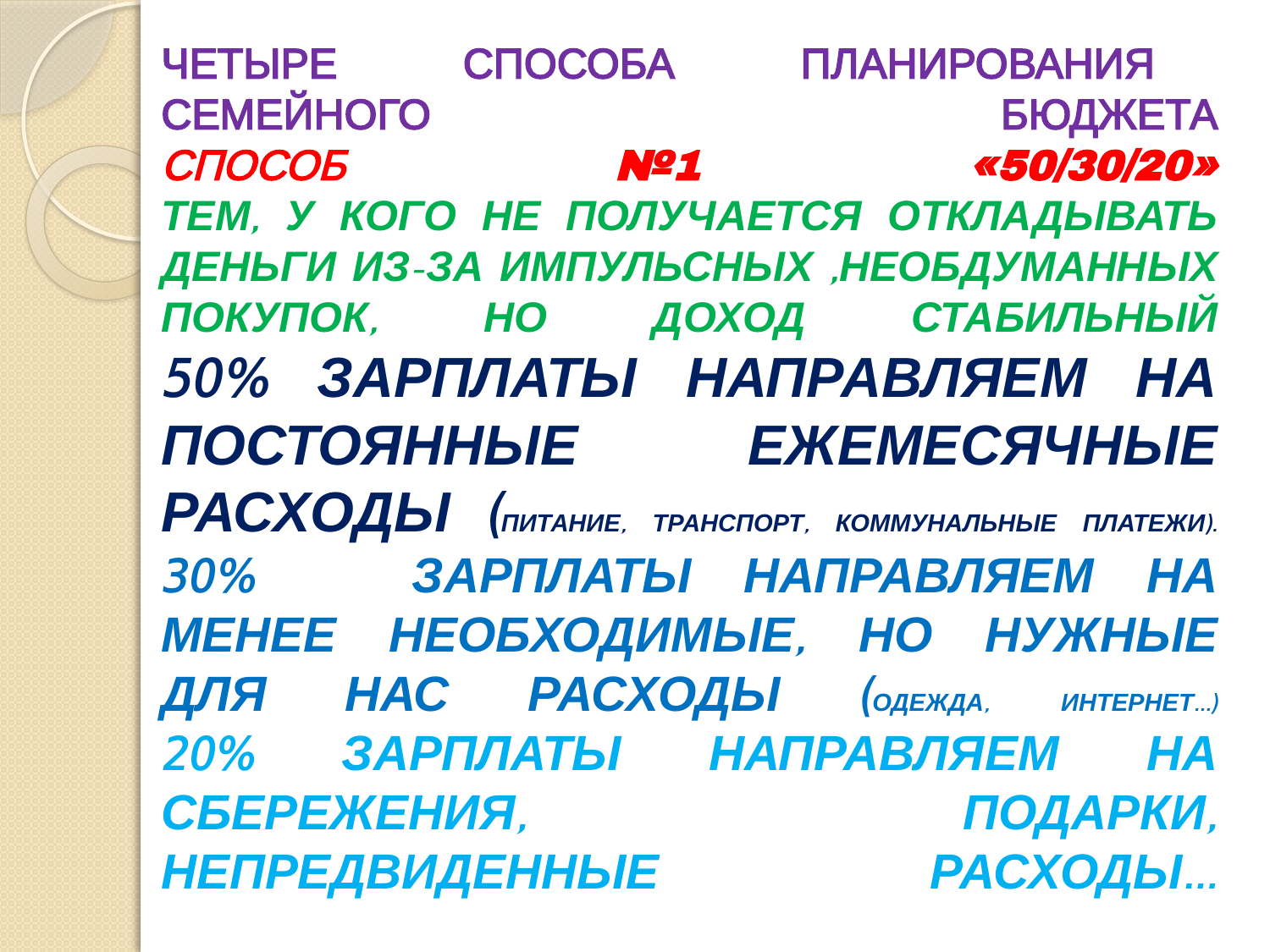

ЧЕТЫРЕ  СПОСОБА  ПЛАНИРОВАНИЯ  СЕМЕЙНОГО БЮДЖЕТА
СПОСОБ №1 «50/30/20»
ТЕМ, У КОГО НЕ ПОЛУЧАЕТСЯ ОТКЛАДЫВАТЬ ДЕНЬГИ ИЗ-ЗА ИМПУЛЬСНЫХ ,НЕОБДУМАННЫХ ПОКУПОК, НО ДОХОД СТАБИЛЬНЫЙ
50% ЗАРПЛАТЫ НАПРАВЛЯЕМ НА ПОСТОЯННЫЕ ЕЖЕМЕСЯЧНЫЕ РАСХОДЫ (ПИТАНИЕ, ТРАНСПОРТ, КОММУНАЛЬНЫЕ ПЛАТЕЖИ).
30%   ЗАРПЛАТЫ НАПРАВЛЯЕМ НА МЕНЕЕ НЕОБХОДИМЫЕ, НО НУЖНЫЕ ДЛЯ НАС РАСХОДЫ (ОДЕЖДА, ИНТЕРНЕТ…)
20% ЗАРПЛАТЫ НАПРАВЛЯЕМ НА СБЕРЕЖЕНИЯ, ПОДАРКИ, НЕПРЕДВИДЕННЫЕ РАСХОДЫ…